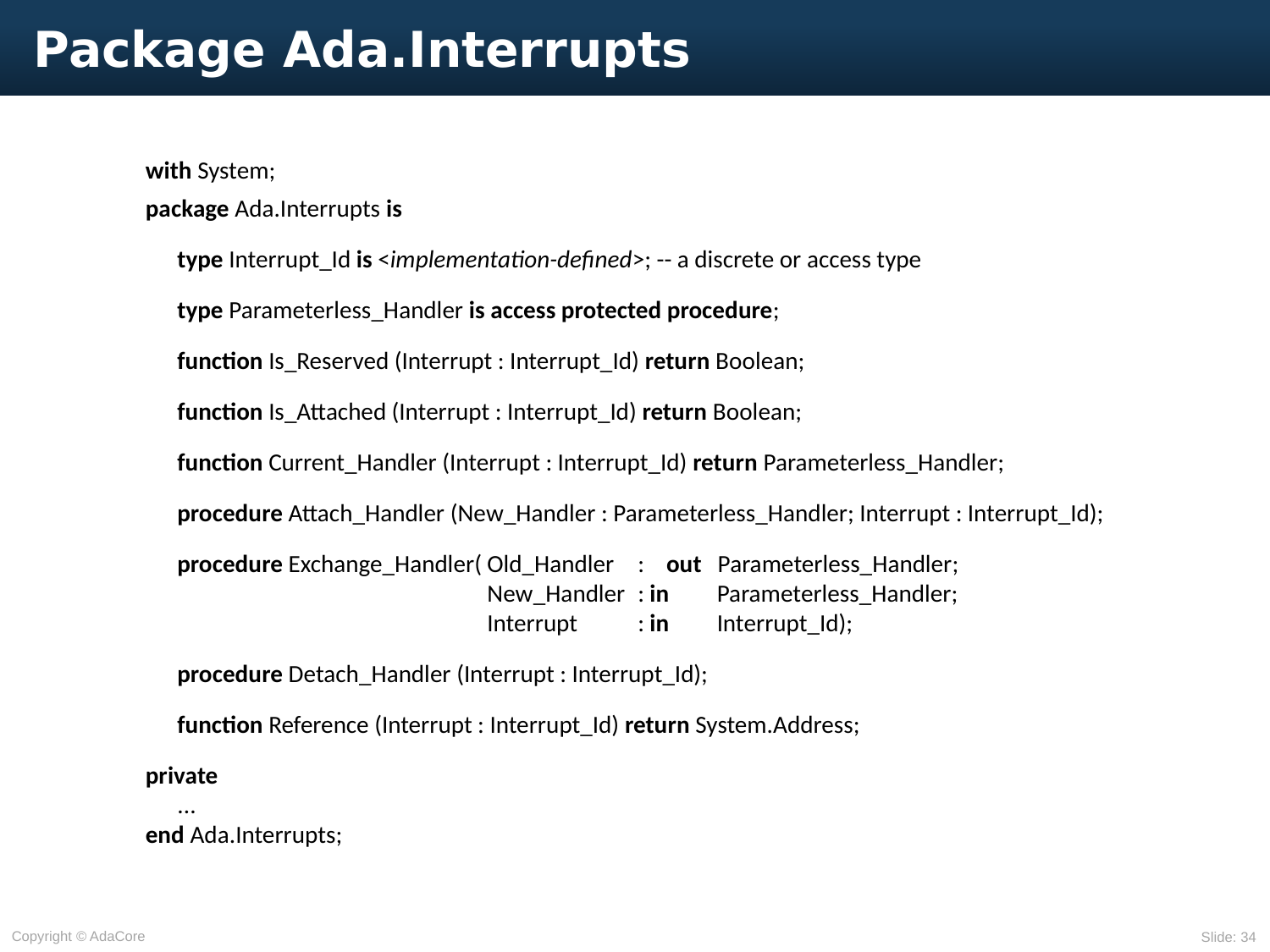

# Package Ada.Interrupts
with System;
package Ada.Interrupts is
	type Interrupt_Id is <implementation-defined>; -- a discrete or access type
	type Parameterless_Handler is access protected procedure;
	function Is_Reserved (Interrupt : Interrupt_Id) return Boolean;
	function Is_Attached (Interrupt : Interrupt_Id) return Boolean;
	function Current_Handler (Interrupt : Interrupt_Id) return Parameterless_Handler;
	procedure Attach_Handler (New_Handler : Parameterless_Handler; Interrupt : Interrupt_Id);
	procedure Exchange_Handler(	Old_Handler	:    out	Parameterless_Handler;
											New_Handler	: in			Parameterless_Handler;
											Interrupt	: in			Interrupt_Id);
	procedure Detach_Handler (Interrupt : Interrupt_Id);
	function Reference (Interrupt : Interrupt_Id) return System.Address;
private
	...
end Ada.Interrupts;